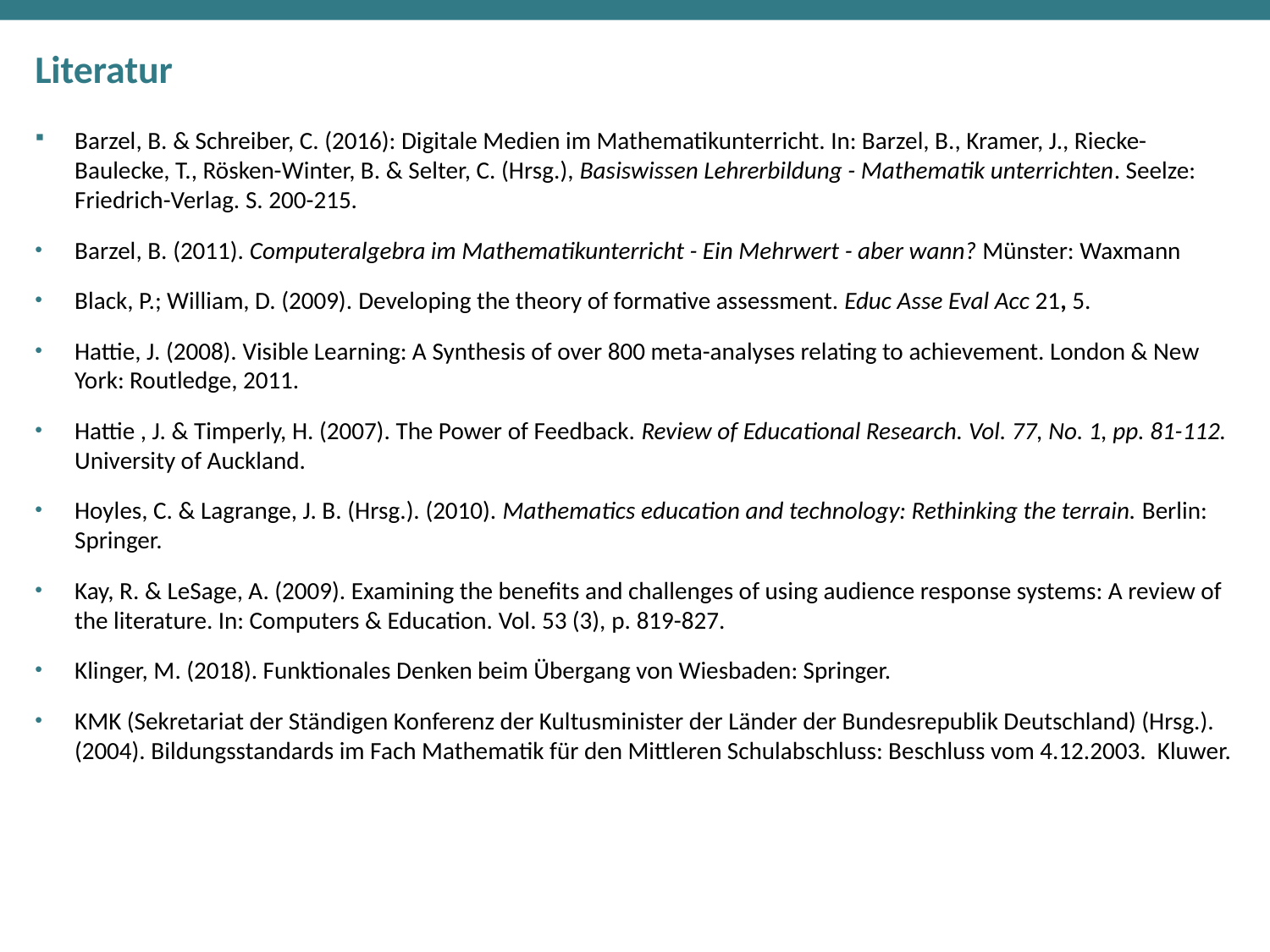

# Literatur
Barzel, B. & Schreiber, C. (2016): Digitale Medien im Mathematikunterricht. In: Barzel, B., Kramer, J., Riecke-Baulecke, T., Rösken-Winter, B. & Selter, C. (Hrsg.), Basiswissen Lehrerbildung - Mathematik unterrichten. Seelze: Friedrich-Verlag. S. 200-215.
Barzel, B. (2011). Computeralgebra im Mathematikunterricht - Ein Mehrwert - aber wann? Münster: Waxmann
Black, P.; William, D. (2009). Developing the theory of formative assessment. Educ Asse Eval Acc 21, 5.
Hattie, J. (2008). Visible Learning: A Synthesis of over 800 meta-analyses relating to achievement. London & New York: Routledge, 2011.
Hattie , J. & Timperly, H. (2007). The Power of Feedback. Review of Educational Research. Vol. 77, No. 1, pp. 81-112. University of Auckland.
Hoyles, C. & Lagrange, J. B. (Hrsg.). (2010). Mathematics education and technology: Rethinking the terrain. Berlin: Springer.
Kay, R. & LeSage, A. (2009). Examining the benefits and challenges of using audience response systems: A review of the literature. In: Computers & Education. Vol. 53 (3), p. 819-827.
Klinger, M. (2018). Funktionales Denken beim Übergang von Wiesbaden: Springer.
KMK (Sekretariat der Ständigen Konferenz der Kultusminister der Länder der Bundesrepublik Deutschland) (Hrsg.). (2004). Bildungsstandards im Fach Mathematik für den Mittleren Schulabschluss: Beschluss vom 4.12.2003.  Kluwer.